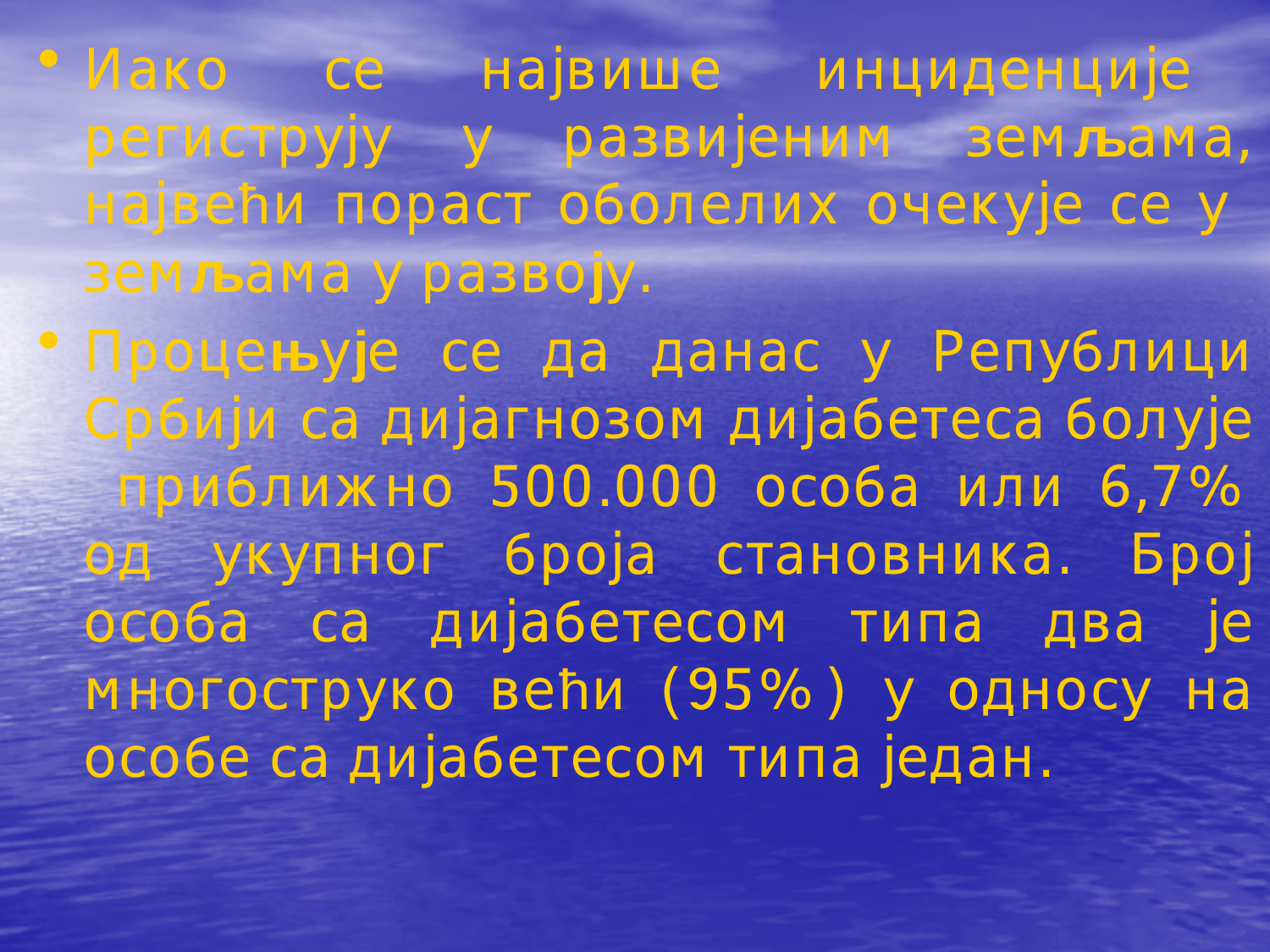

Иако   се   највише   инциденције   региструју   у   развијеним   земљама, највећи пораст оболелих очекује се у  земљама у развоју.
Процењује се да данас у Републици Србији са дијагнозом дијабетеса болује  приближно 500.000 особа или 6,7% од укупног броја становника. Број особа са дијабетесом типа два је многоструко већи (95%) у односу на особе са дијабетесом типа један.